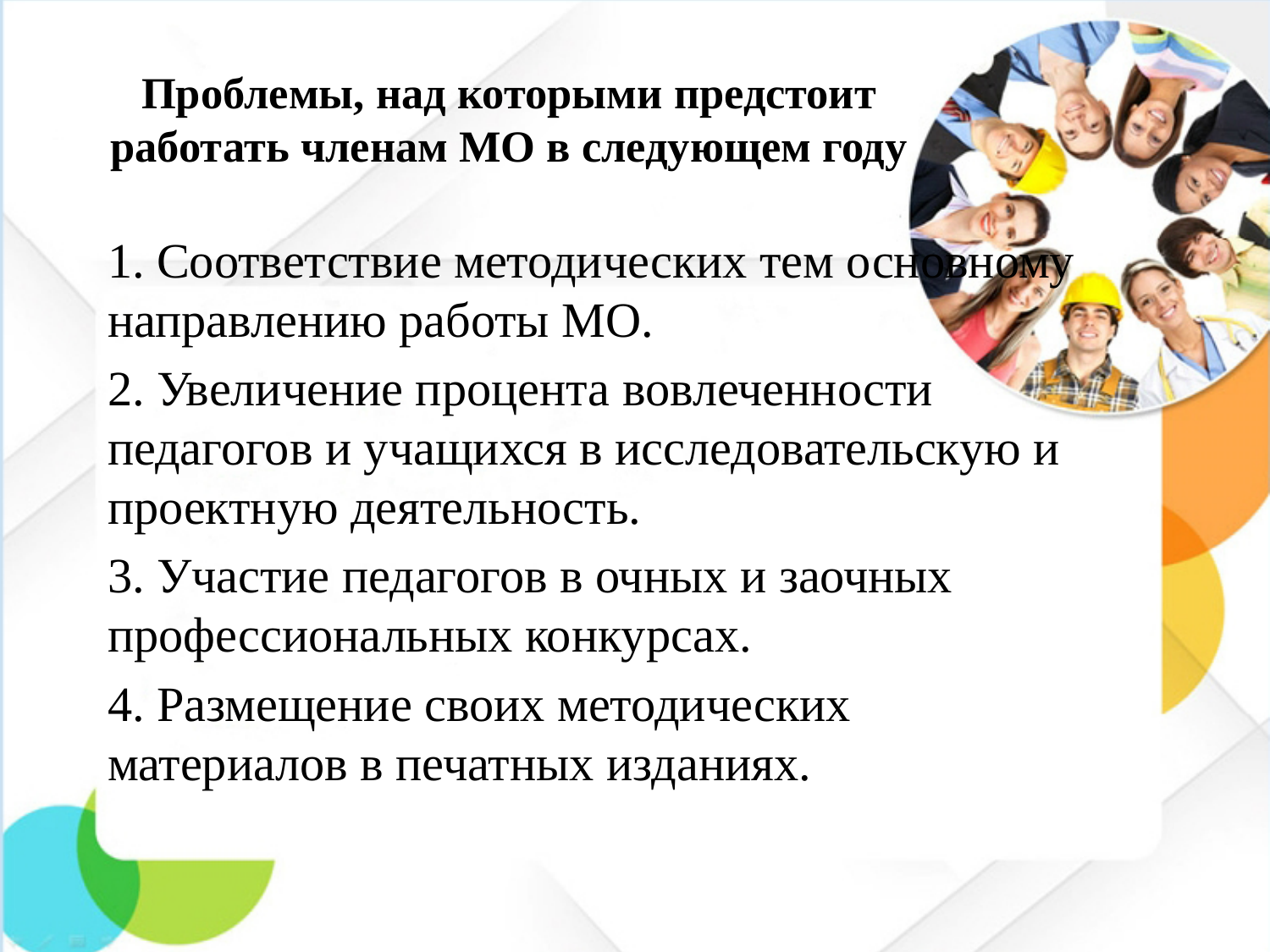

# Проблемы, над которыми предстоит работать членам МО в следующем году
1. Соответствие методических тем основному направлению работы МО.
2. Увеличение процента вовлеченности педагогов и учащихся в исследовательскую и проектную деятельность.
3. Участие педагогов в очных и заочных профессиональных конкурсах.
4. Размещение своих методических материалов в печатных изданиях.